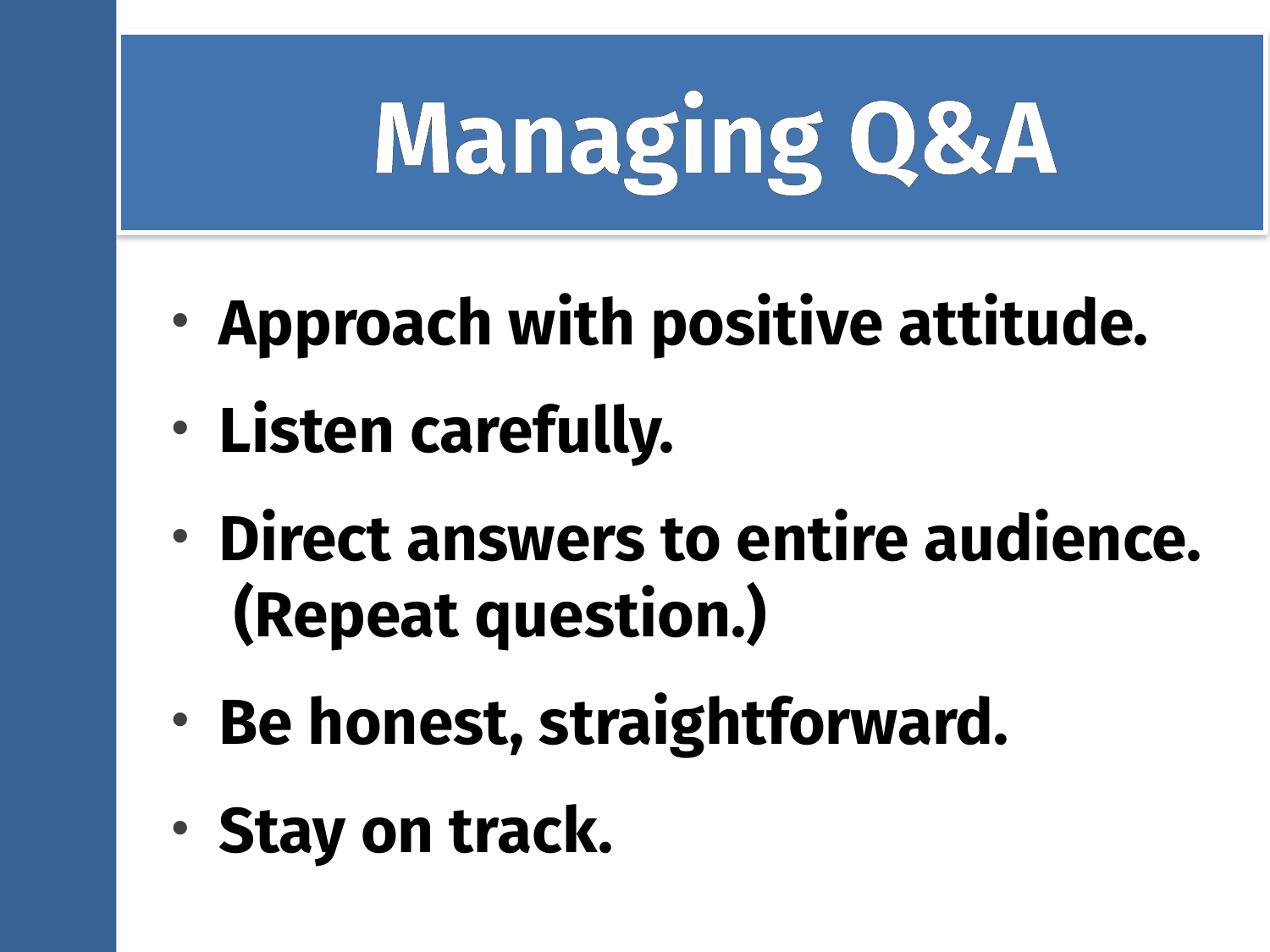

# Managing Q&A
Approach with positive attitude.
Listen carefully.
Direct answers to entire audience.  (Repeat question.)
Be honest, straightforward.
Stay on track.